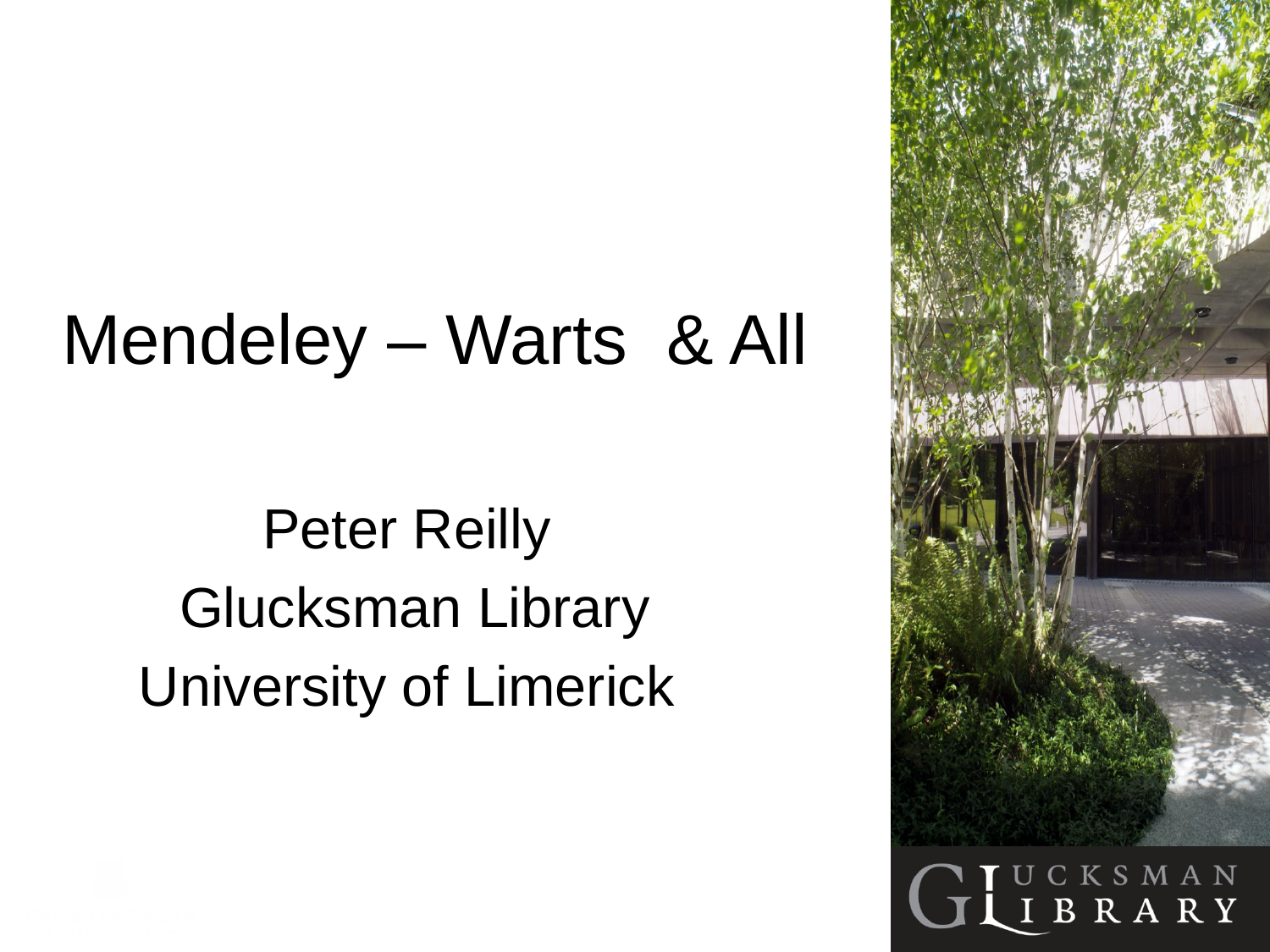

# Mendeley – Warts  & All
Peter Reilly
Glucksman Library
University of Limerick